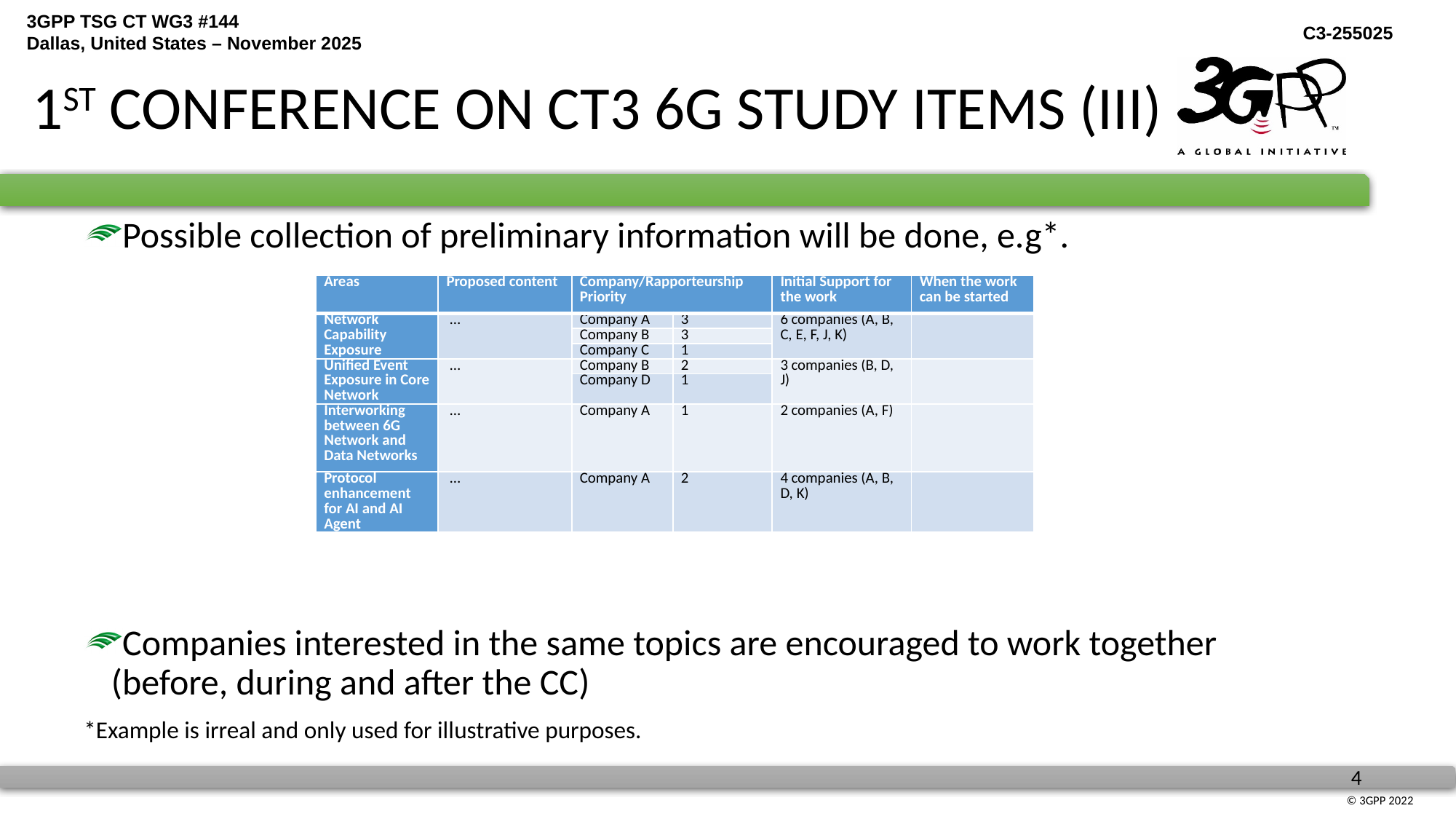

# 1ST CONFERENCE ON CT3 6G STUDY ITEMS (III)
Possible collection of preliminary information will be done, e.g*.

Companies interested in the same topics are encouraged to work together (before, during and after the CC)
*Example is irreal and only used for illustrative purposes.

| Areas | Proposed content | Company/Rapporteurship Priority |  | Initial Support for the work | When the work can be started |
| --- | --- | --- | --- | --- | --- |
| Network Capability Exposure | … | Company A | 3 | 6 companies (A, B, C, E, F, J, K) |  |
|  |  | Company B | 3 |  |  |
|  |  | Company C | 1 |  |  |
| Unified Event Exposure in Core Network | … | Company B | 2 | 3 companies (B, D, J) |  |
|  |  | Company D | 1 |  |  |
| Interworking between 6G Network and Data Networks | … | Company A | 1 | 2 companies (A, F) |  |
| Protocol enhancement for AI and AI Agent | … | Company A | 2 | 4 companies (A, B, D, K) |  |